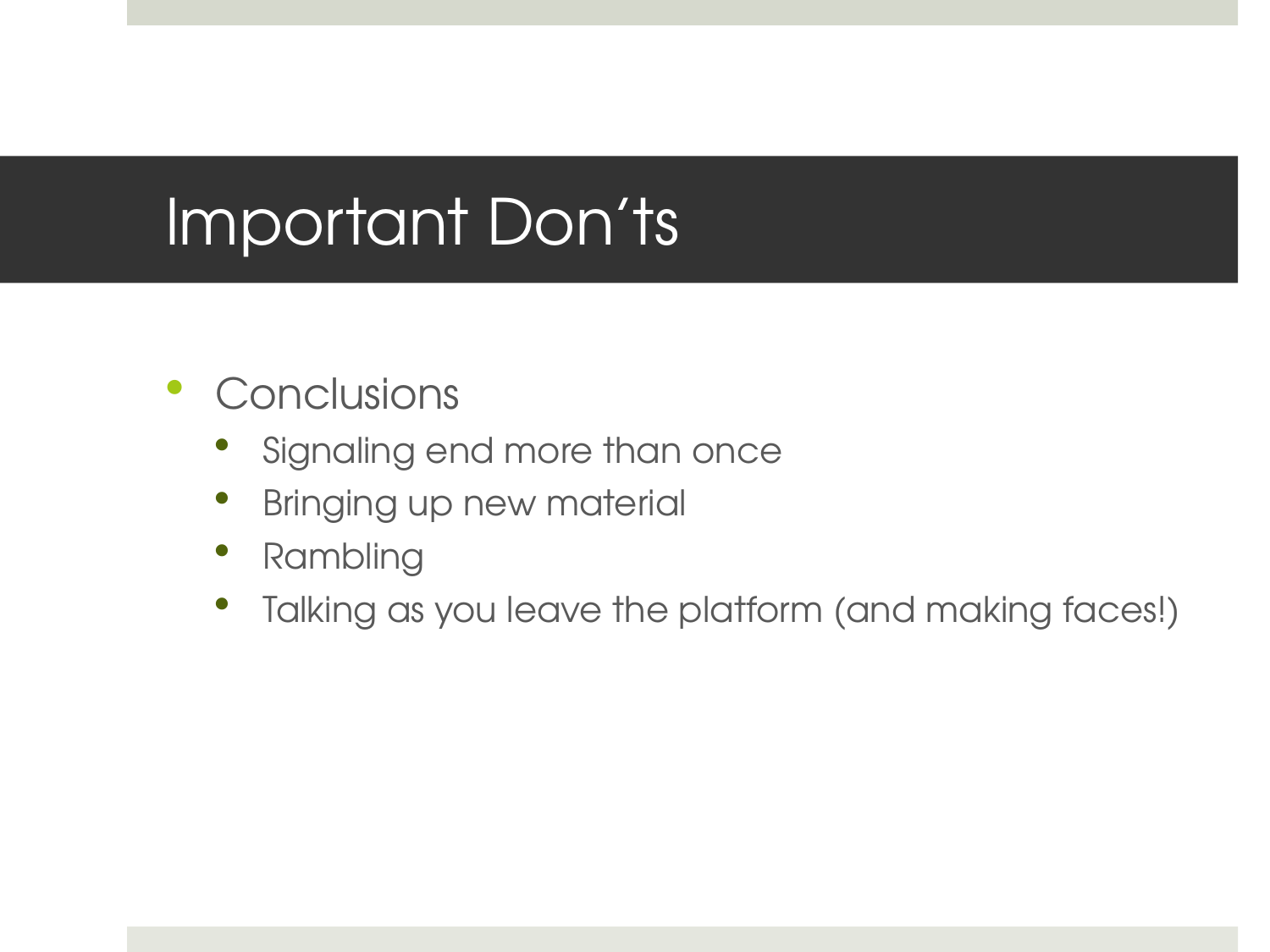

# Important Don’ts
Conclusions
Signaling end more than once
Bringing up new material
Rambling
Talking as you leave the platform (and making faces!)